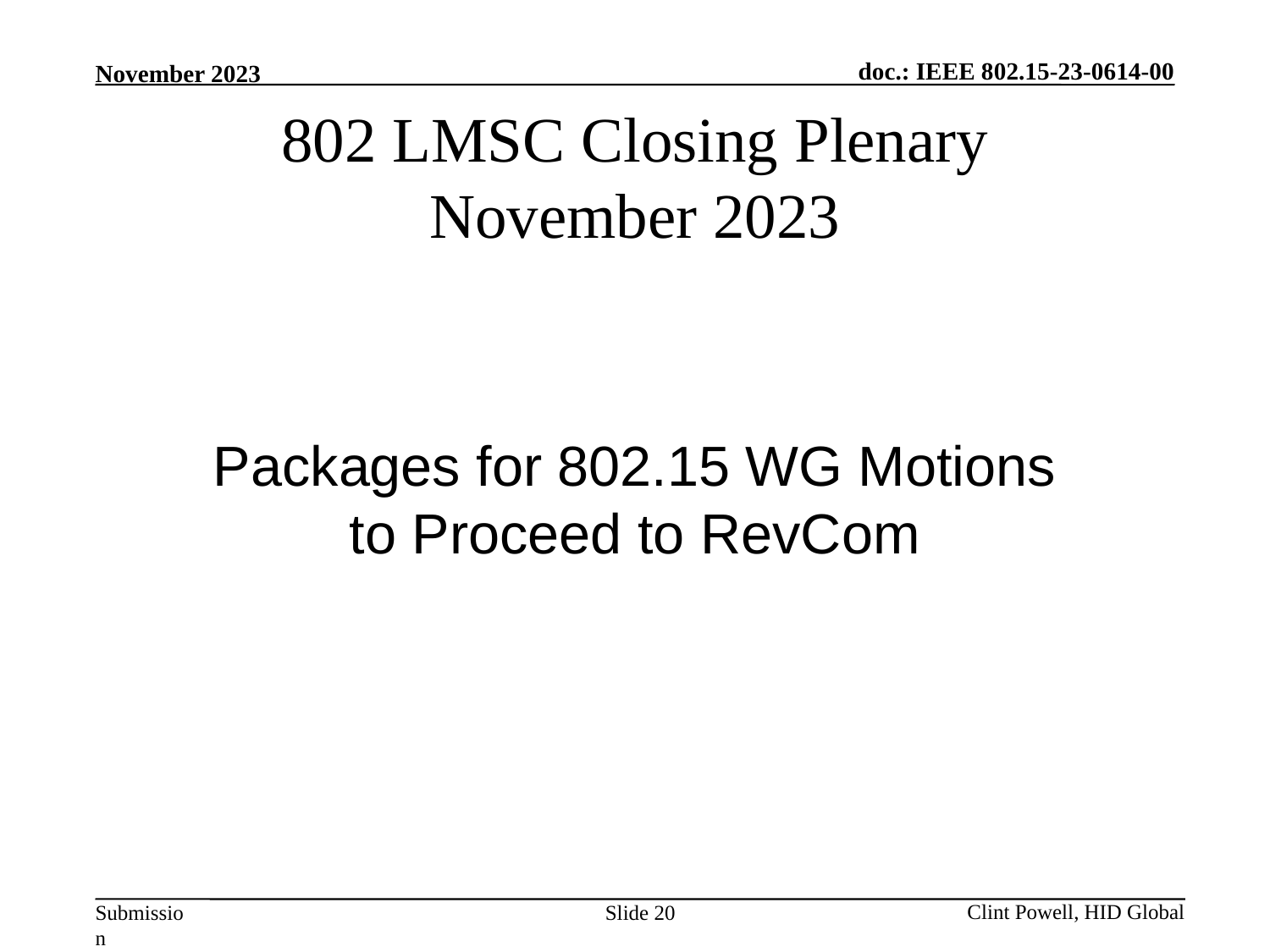

# 802 LMSC Closing Plenary November 2023
Packages for 802.15 WG Motions to Proceed to RevCom
Slide 20